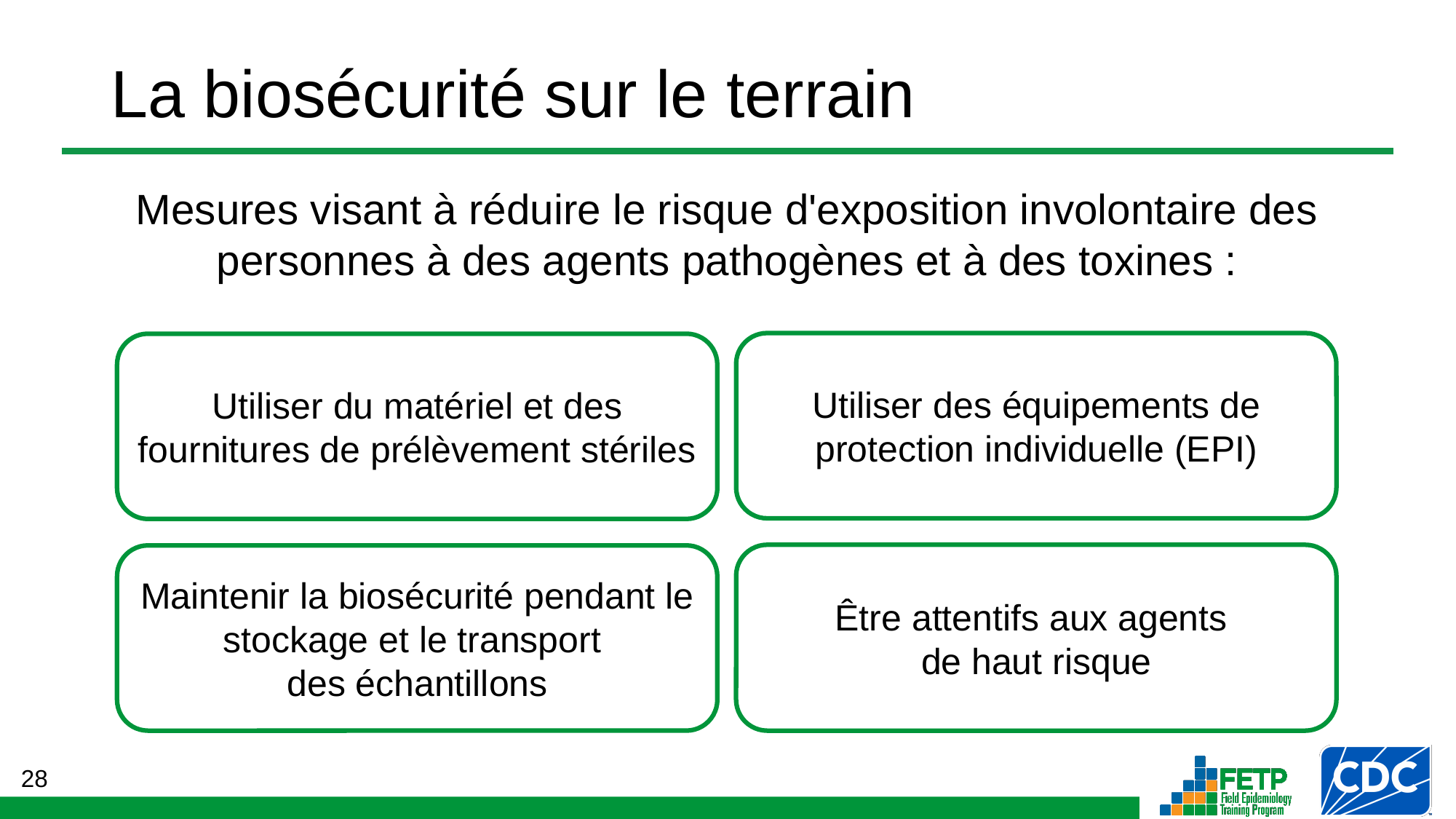

# La biosécurité sur le terrain
Mesures visant à réduire le risque d'exposition involontaire des personnes à des agents pathogènes et à des toxines :

Utiliser des équipements de protection individuelle (EPI)
Utiliser du matériel et des fournitures de prélèvement stériles
Être attentifs aux agents
de haut risque
Maintenir la biosécurité pendant le stockage et le transport
des échantillons